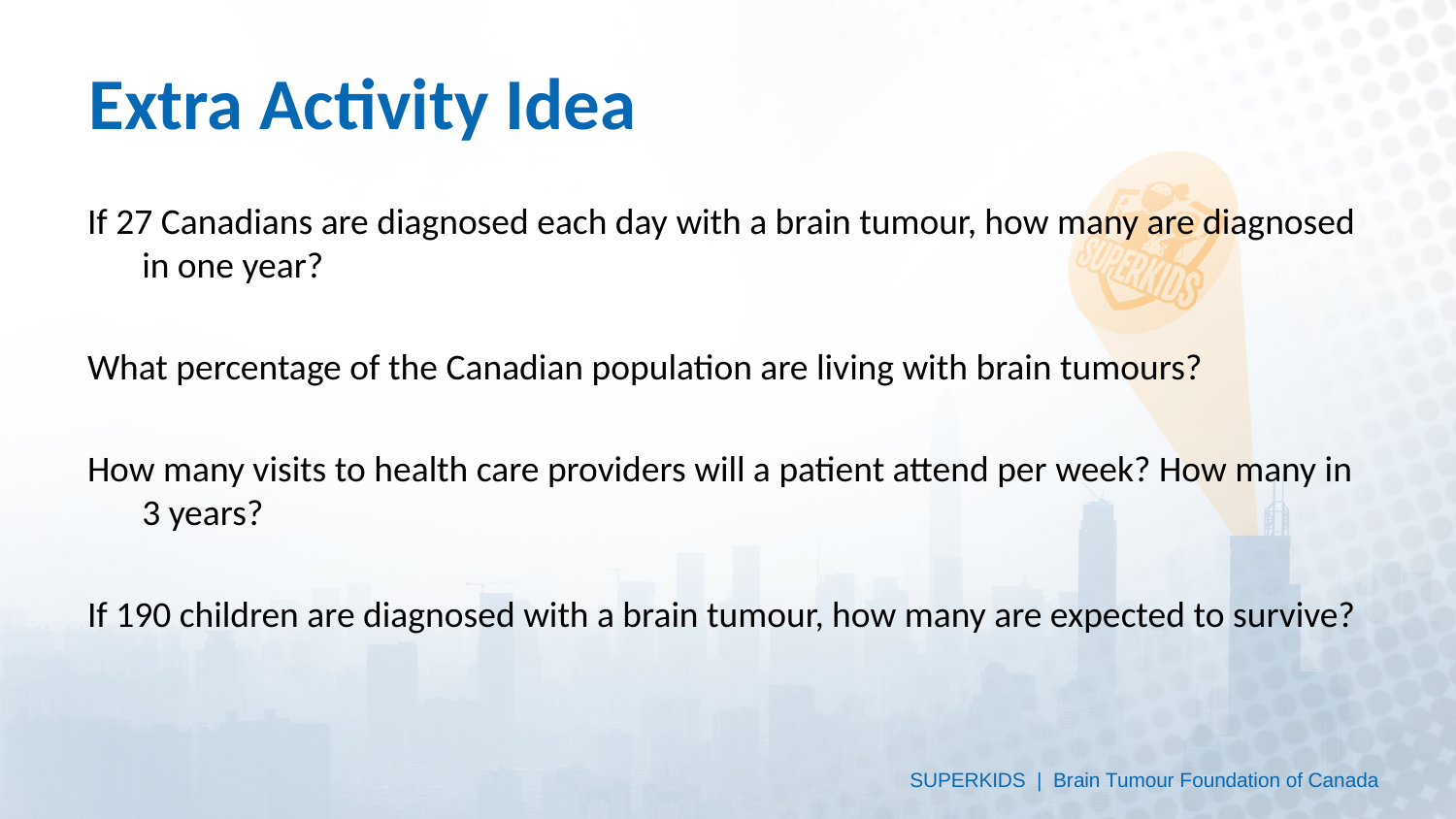

# Extra Activity Idea
If 27 Canadians are diagnosed each day with a brain tumour, how many are diagnosed in one year?

What percentage of the Canadian population are living with brain tumours?

How many visits to health care providers will a patient attend per week? How many in 3 years?

If 190 children are diagnosed with a brain tumour, how many are expected to survive?